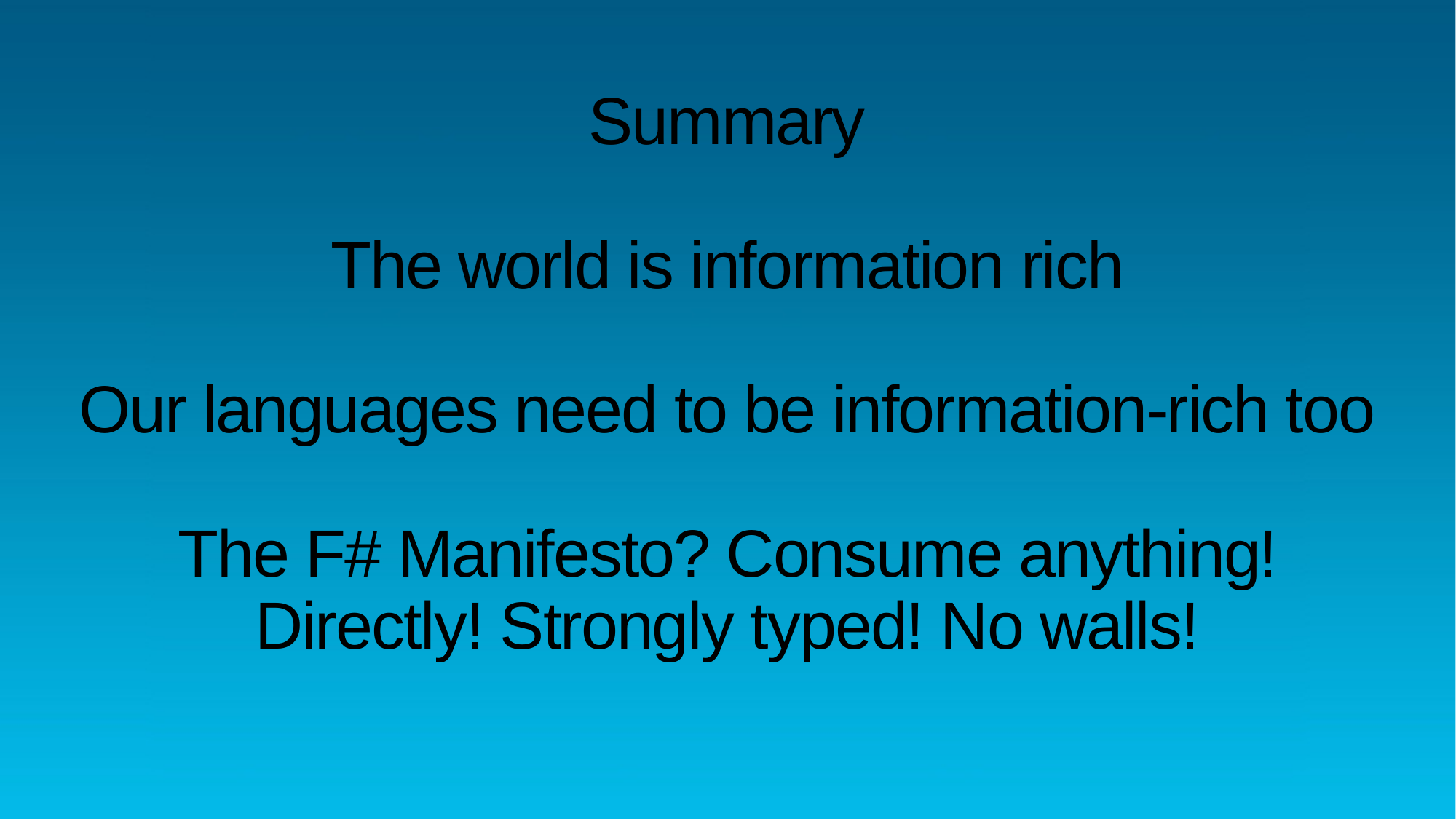

# Summary The world is information rich Our languages need to be information-rich too The F# Manifesto? Consume anything! Directly! Strongly typed! No walls!